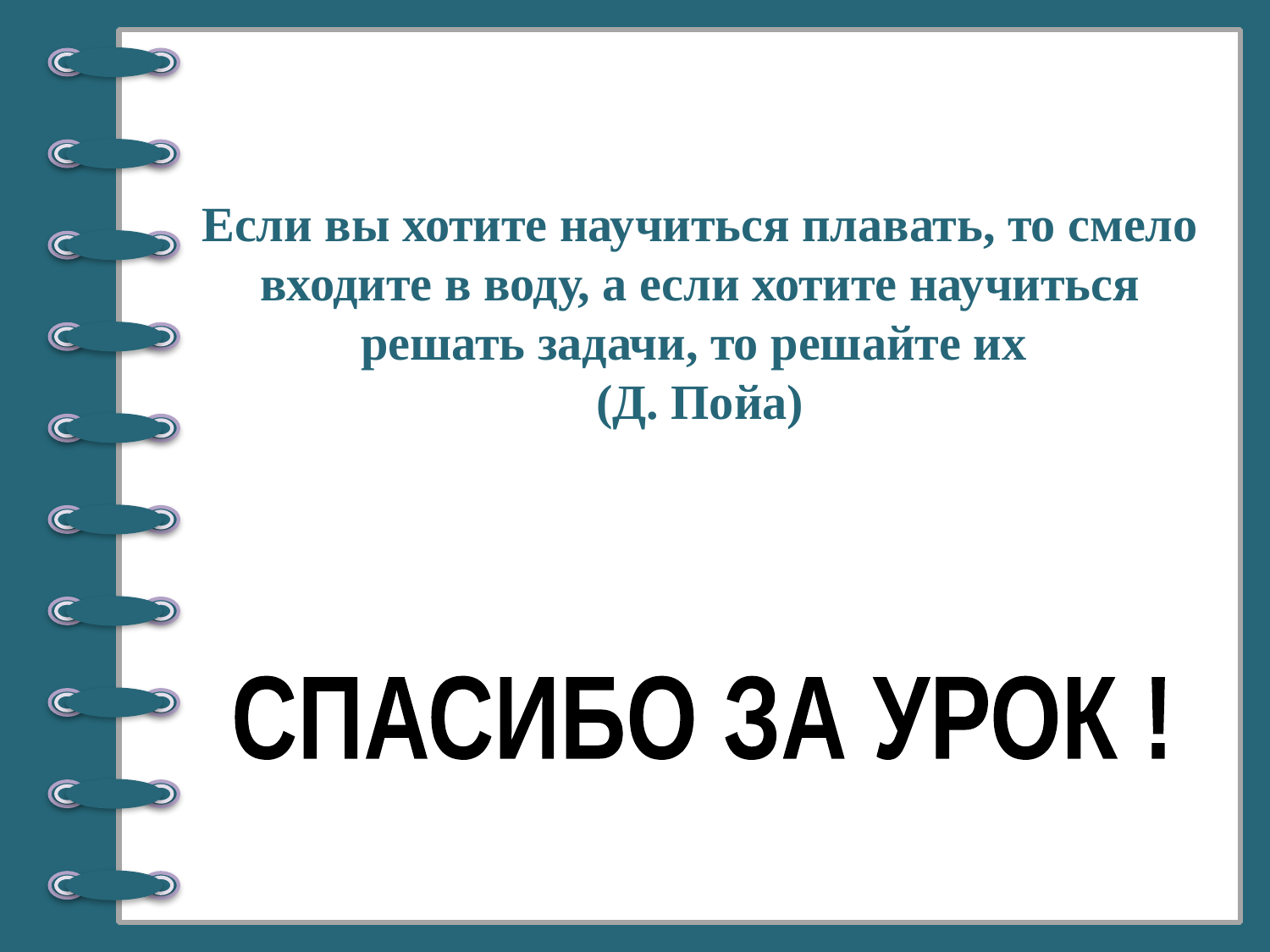

# Если вы хотите научиться плавать, то смело входите в воду, а если хотите научиться решать задачи, то решайте их (Д. Пойа)
СПАСИБО ЗА УРОК !